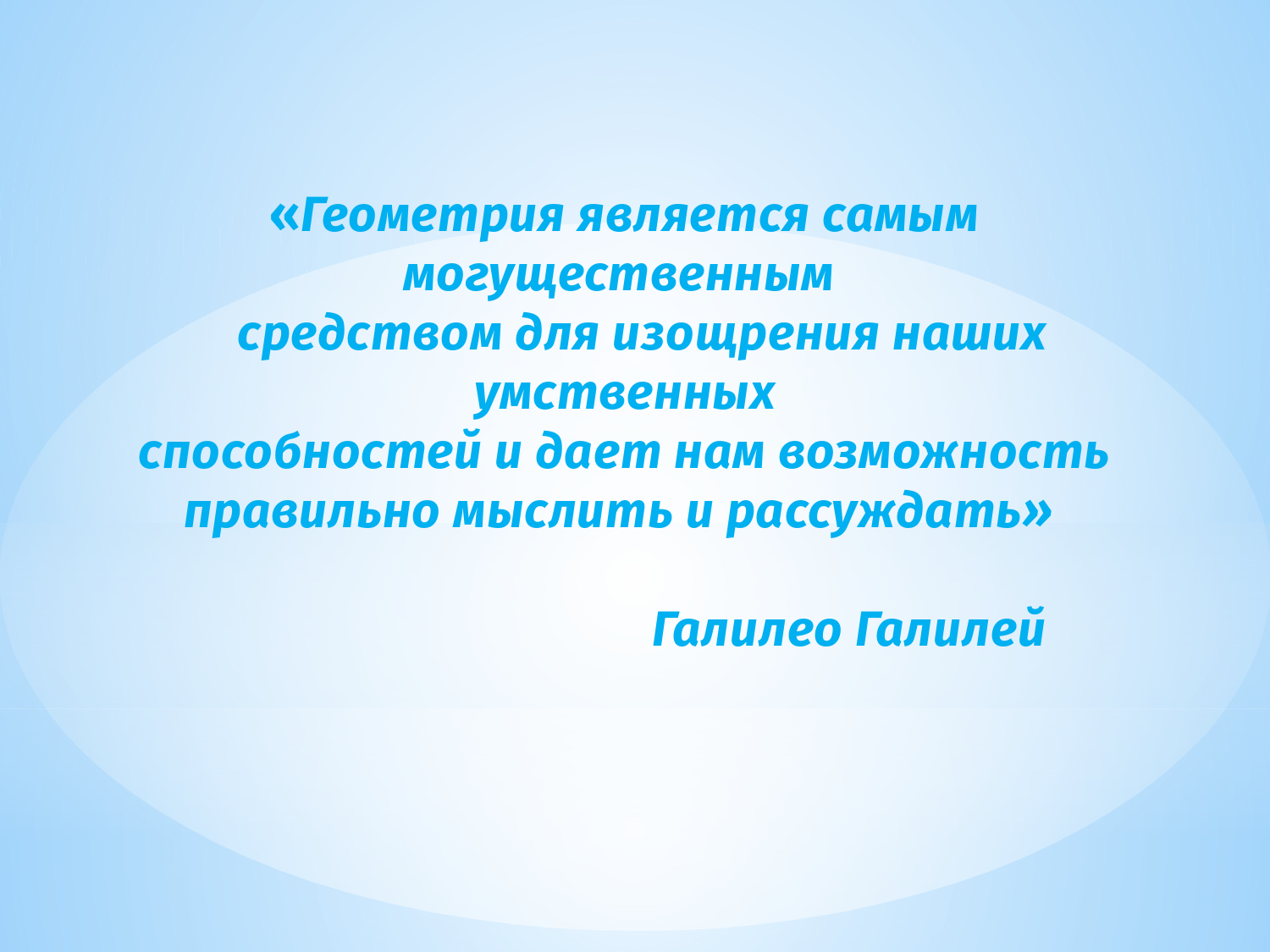

«Геометрия является самым могущественным
   средством для изощрения наших умственных
способностей и дает нам возможность
правильно мыслить и рассуждать»

                                     Галилео Галилей